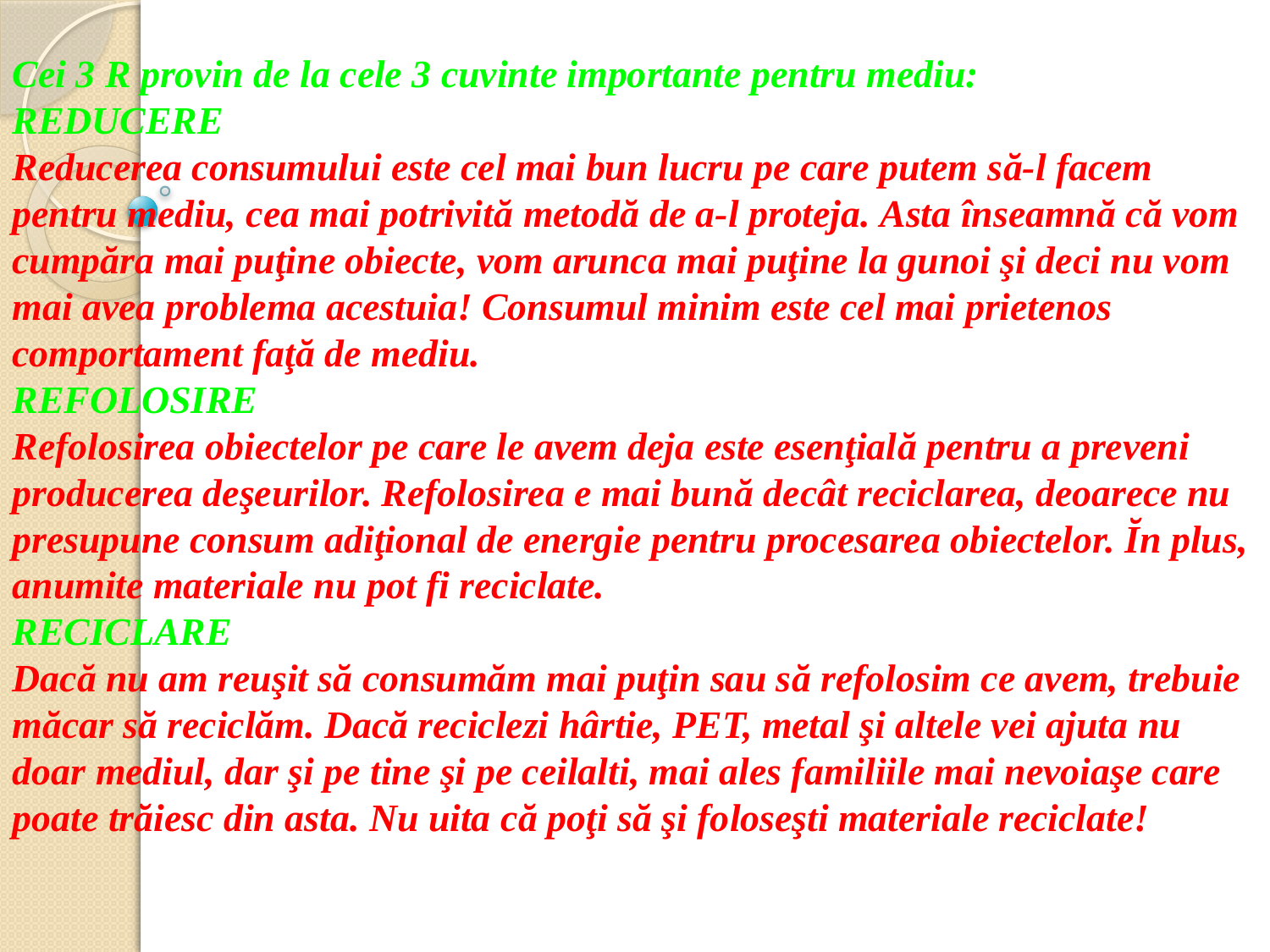

Cei 3 R provin de la cele 3 cuvinte importante pentru mediu:
REDUCERE
Reducerea consumului este cel mai bun lucru pe care putem să-l facem pentru mediu, cea mai potrivită metodă de a-l proteja. Asta înseamnă că vom cumpăra mai puţine obiecte, vom arunca mai puţine la gunoi şi deci nu vom mai avea problema acestuia! Consumul minim este cel mai prietenos comportament faţă de mediu.
REFOLOSIRE
Refolosirea obiectelor pe care le avem deja este esenţială pentru a preveni producerea deşeurilor. Refolosirea e mai bună decât reciclarea, deoarece nu presupune consum adiţional de energie pentru procesarea obiectelor. Ĭn plus, anumite materiale nu pot fi reciclate.
RECICLARE
Dacă nu am reuşit să consumăm mai puţin sau să refolosim ce avem, trebuie măcar să reciclăm. Dacă reciclezi hârtie, PET, metal şi altele vei ajuta nu doar mediul, dar şi pe tine şi pe ceilalti, mai ales familiile mai nevoiaşe care poate trăiesc din asta. Nu uita că poţi să şi foloseşti materiale reciclate!